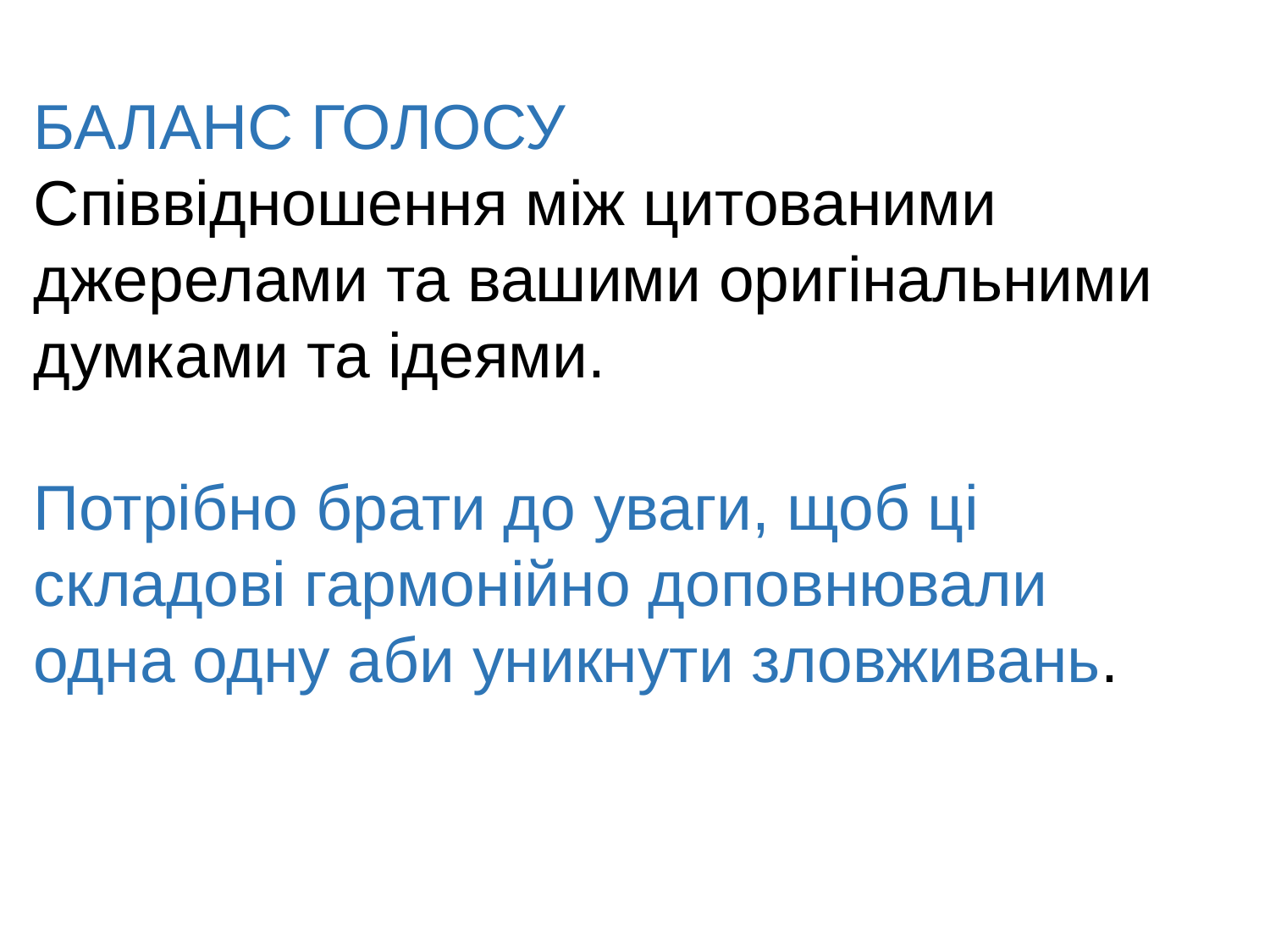

БАЛАНС ГОЛОСУ
Співвідношення між цитованими джерелами та вашими оригінальними думками та ідеями.

Потрібно брати до уваги, щоб ці складові гармонійно доповнювали одна одну аби уникнути зловживань.